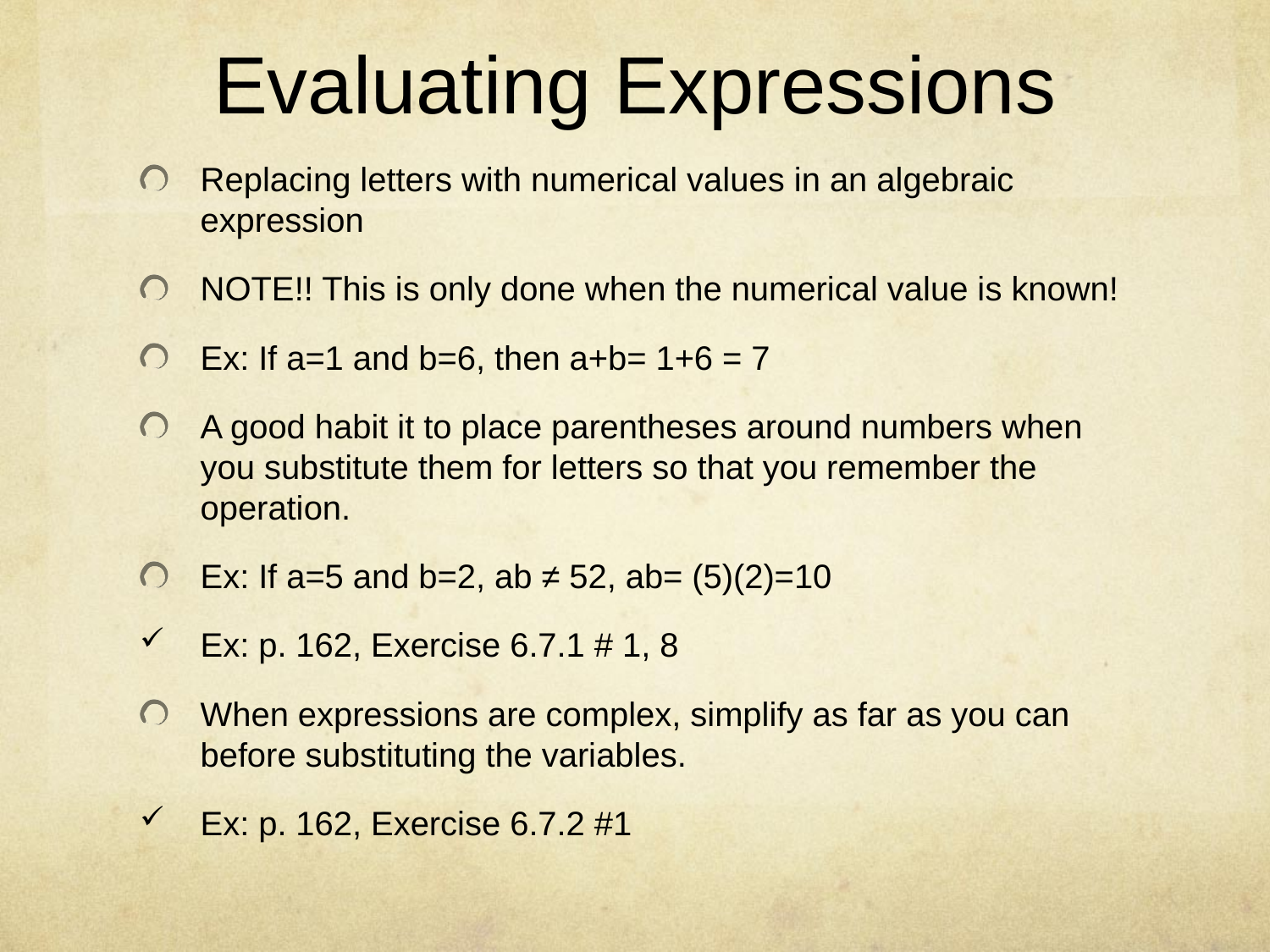

# Evaluating Expressions
Replacing letters with numerical values in an algebraic expression
NOTE!! This is only done when the numerical value is known!
Ex: If a=1 and b=6, then a+b= 1+6 = 7
A good habit it to place parentheses around numbers when you substitute them for letters so that you remember the operation.
Ex: If a=5 and b=2, ab ≠ 52, ab= (5)(2)=10
Ex: p. 162, Exercise 6.7.1 # 1, 8
When expressions are complex, simplify as far as you can before substituting the variables.
Ex: p. 162, Exercise 6.7.2 #1